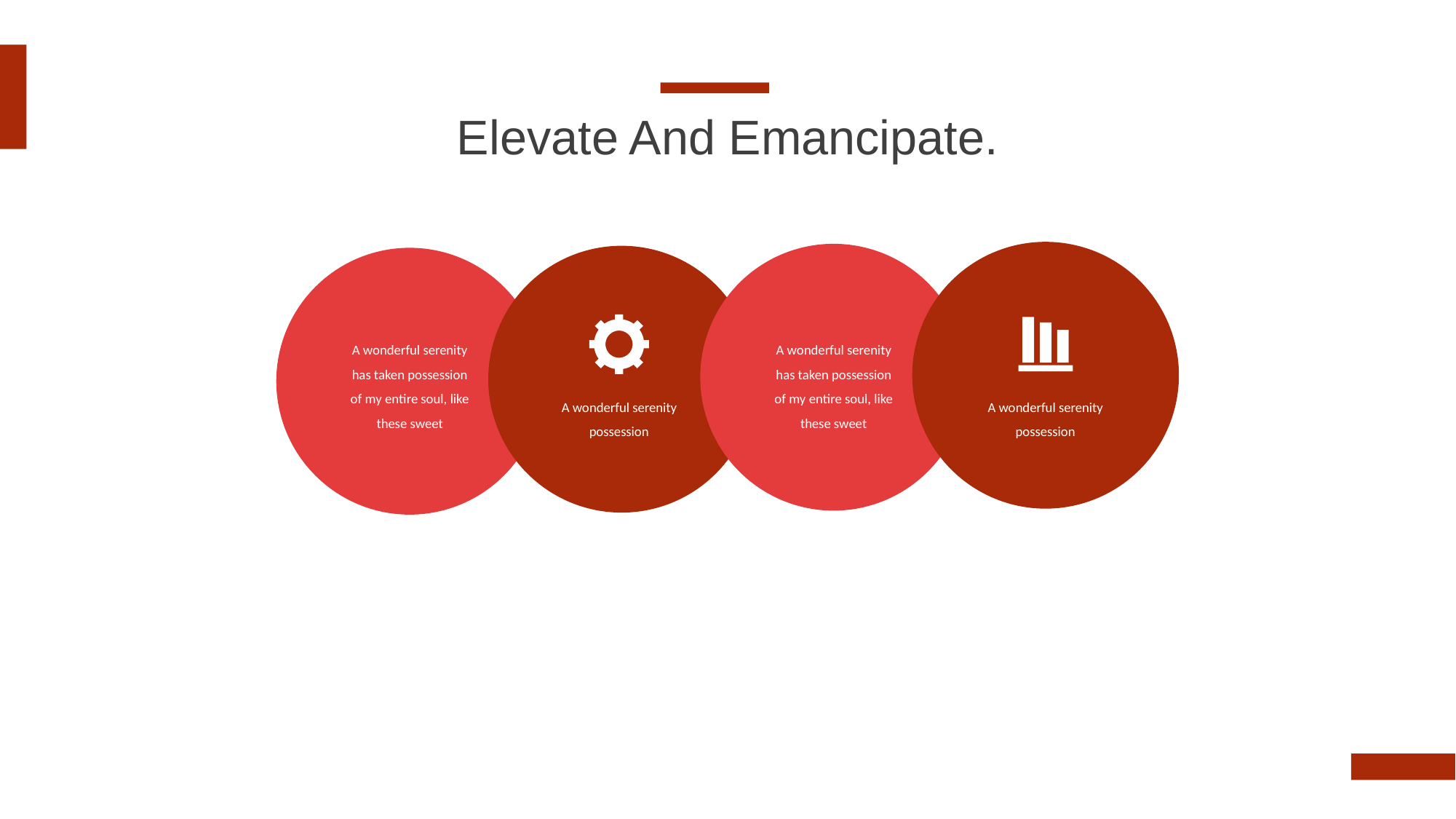

Elevate And Emancipate.

A wonderful serenity has taken possession of my entire soul, like these sweet
A wonderful serenity has taken possession of my entire soul, like these sweet

A wonderful serenity possession
A wonderful serenity possession

33k
followers